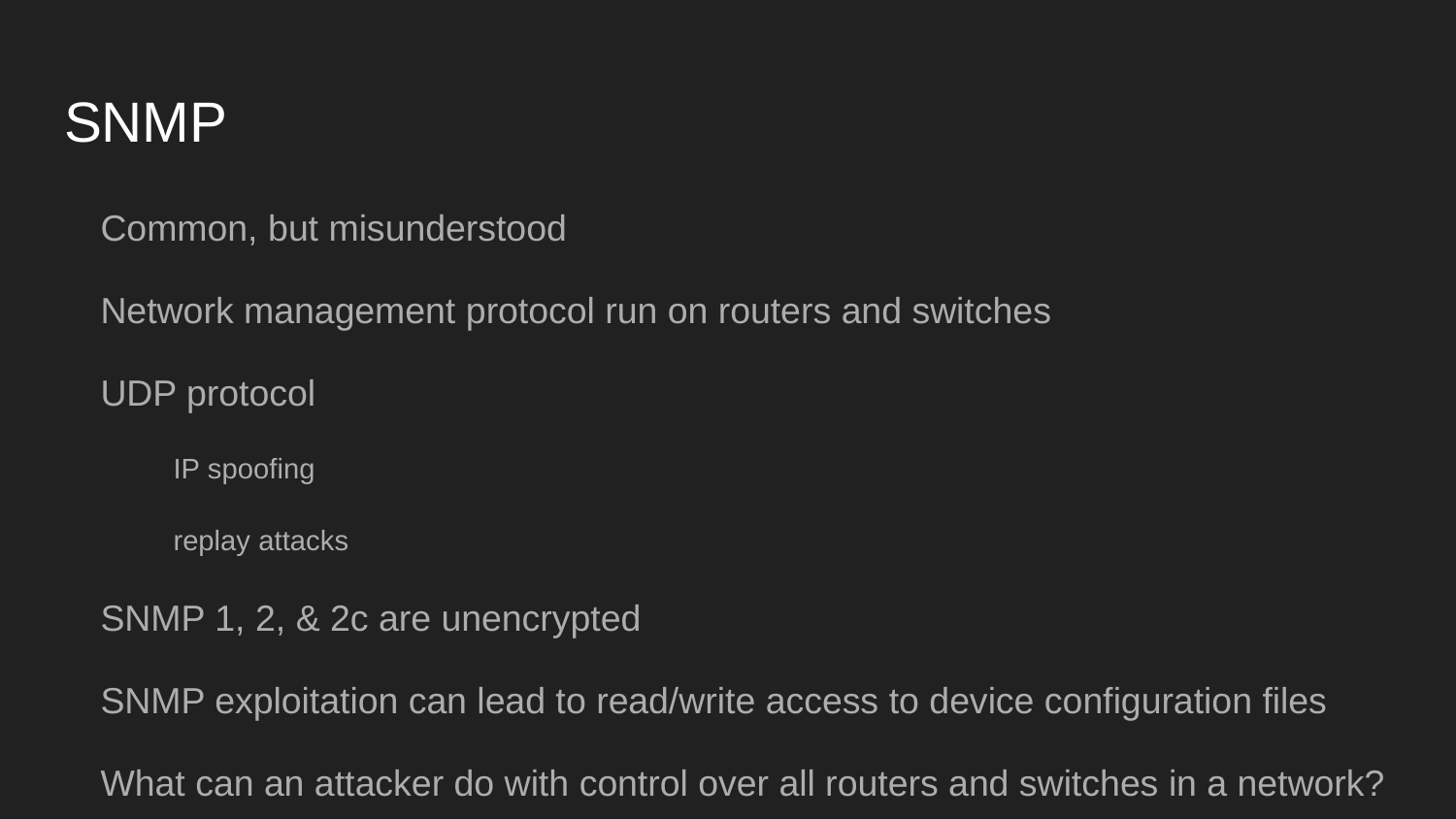

# SNMP
Common, but misunderstood
Network management protocol run on routers and switches
UDP protocol
IP spoofing
replay attacks
SNMP 1, 2, & 2c are unencrypted
SNMP exploitation can lead to read/write access to device configuration files
What can an attacker do with control over all routers and switches in a network?